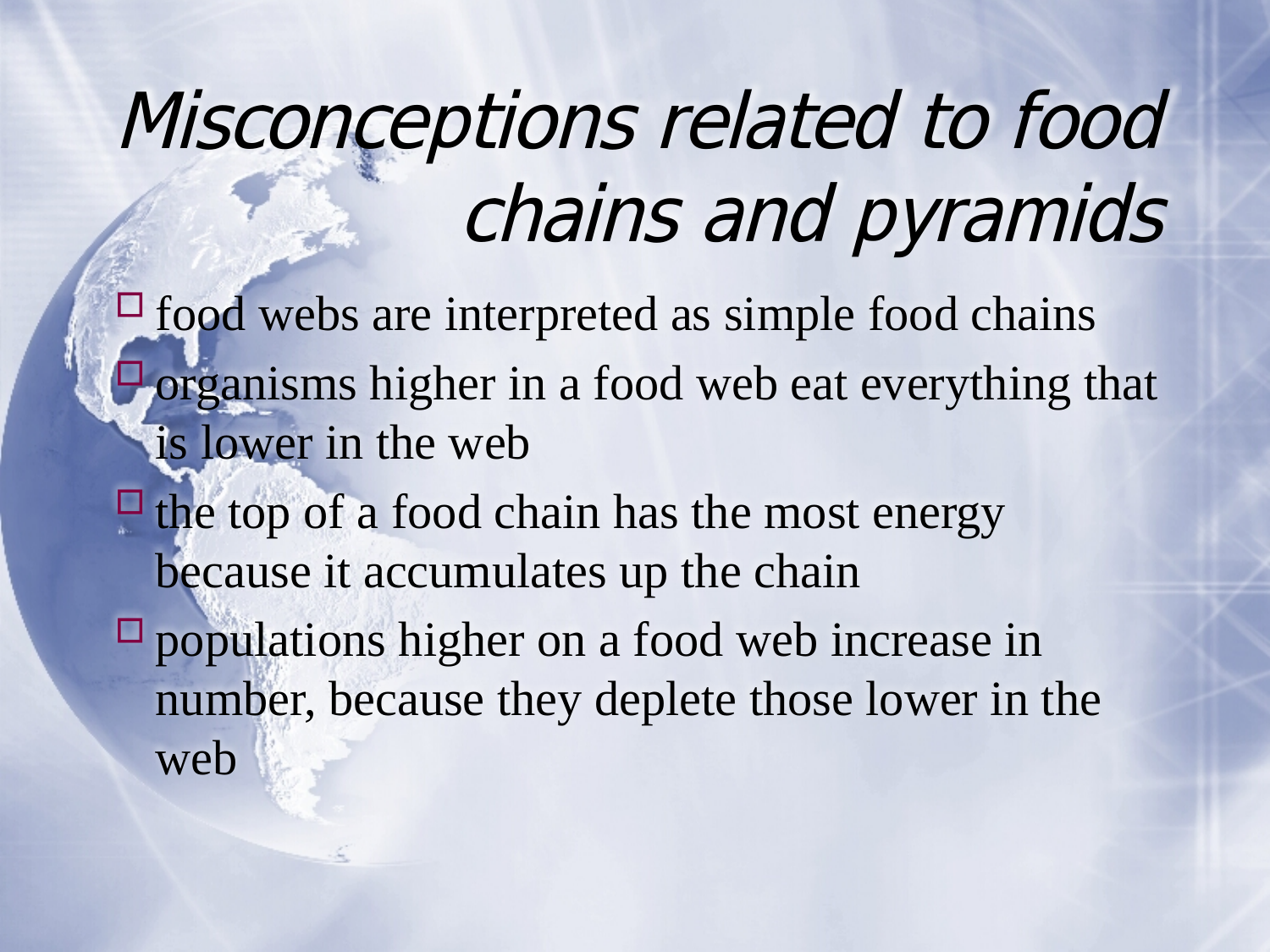

# Misconceptions related to food chains and pyramids
food webs are interpreted as simple food chains
organisms higher in a food web eat everything that is lower in the web
the top of a food chain has the most energy because it accumulates up the chain
populations higher on a food web increase in number, because they deplete those lower in the web